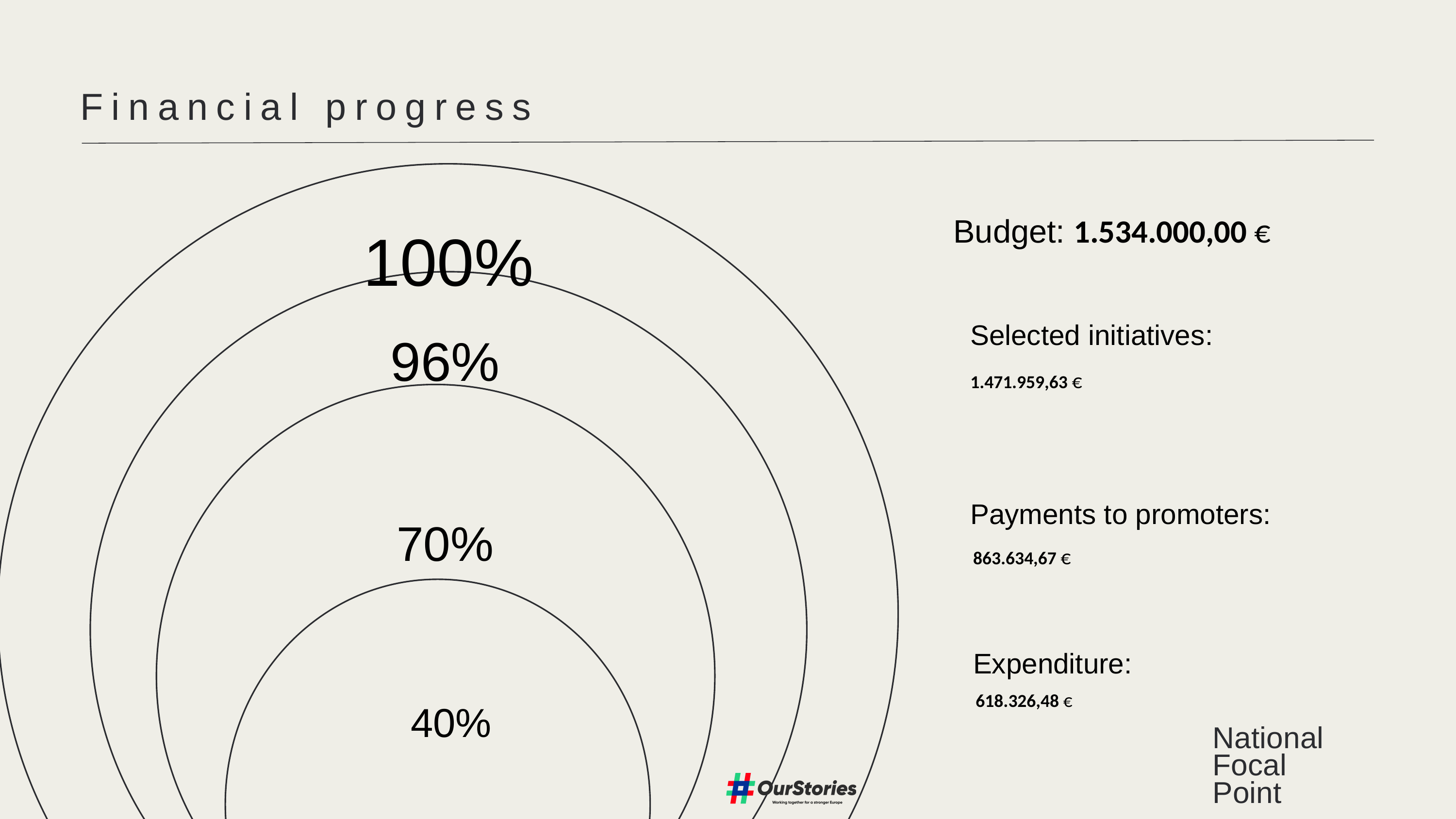

Financial progress

100%

Budget: 1.534.000,00 €
96%

Selected initiatives:
1.471.959,63 €

Payments to promoters:
863.634,67 €
Expenditure:
618.326,48 €

70%

40%

National Focal Point